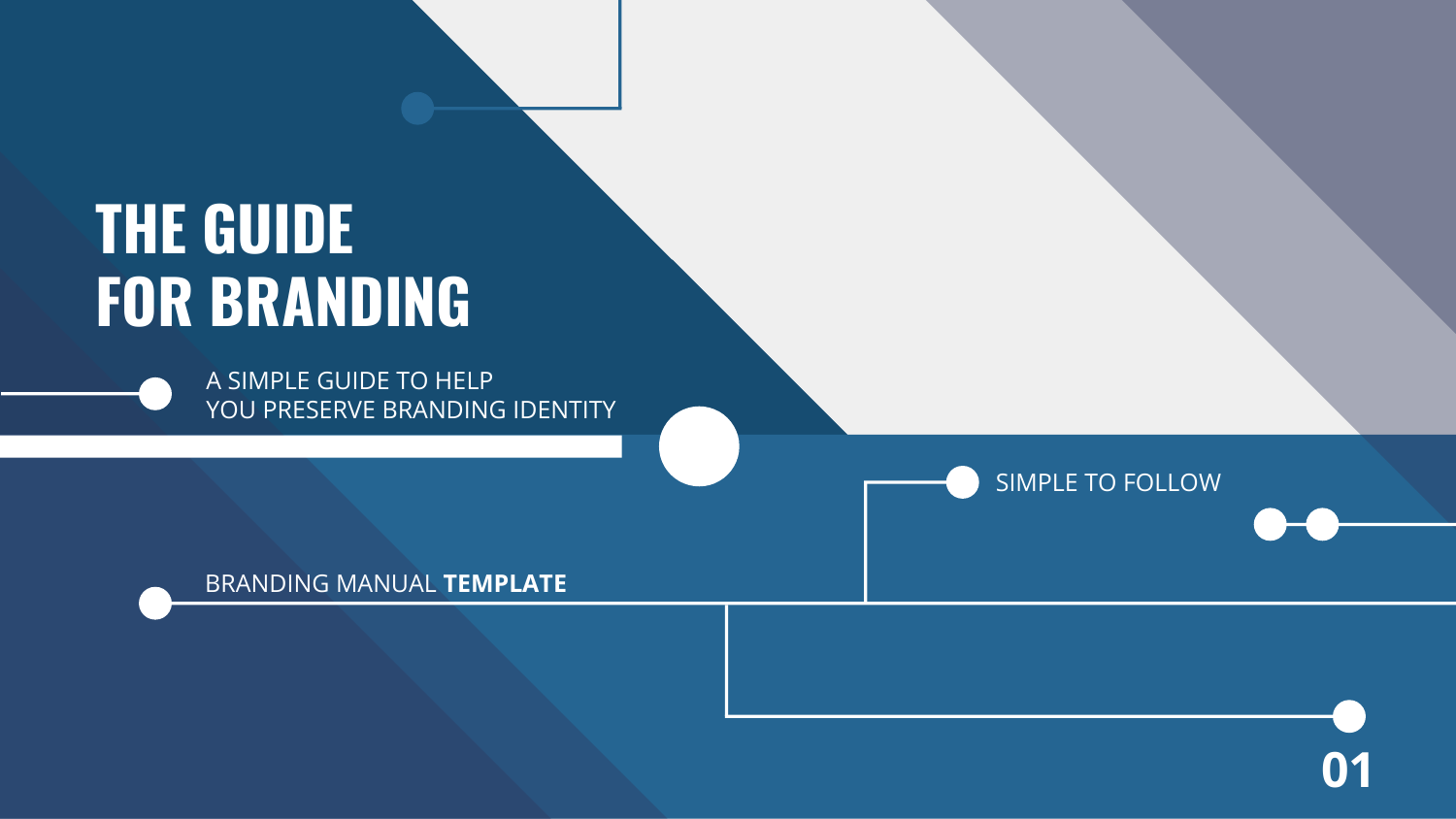

# THE GUIDE
FOR BRANDING

A SIMPLE GUIDE TO HELP
YOU PRESERVE BRANDING IDENTITY

SIMPLE TO FOLLOW

BRANDING MANUAL TEMPLATE

01